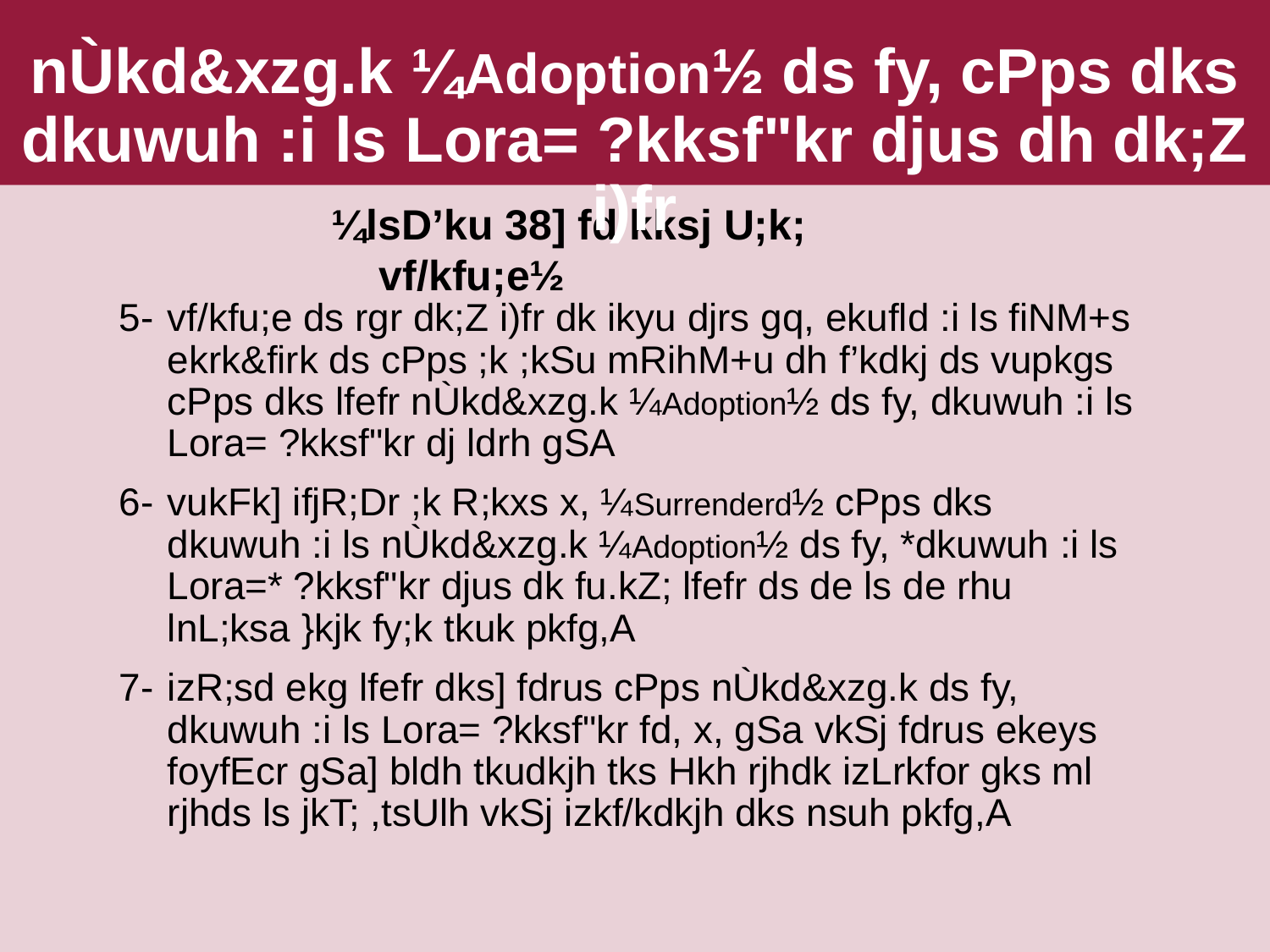

nÙkd&xzg.k ¼Adoption½ ds fy, cPps dks dkuwuh :i ls Lora= ?kksf"kr djus dh dk;Z i)fr
¼lsD’ku 38] fd’kksj U;k; vf/kfu;e½
5-	vf/kfu;e ds rgr dk;Z i)fr dk ikyu djrs gq, ekufld :i ls fiNM+s ekrk&firk ds cPps ;k ;kSu mRihM+u dh f’kdkj ds vupkgs cPps dks lfefr nÙkd&xzg.k ¼Adoption½ ds fy, dkuwuh :i ls Lora= ?kksf"kr dj ldrh gSA
6-	vukFk] ifjR;Dr ;k R;kxs x, ¼Surrenderd½ cPps dks dkuwuh :i ls nÙkd&xzg.k ¼Adoption½ ds fy, *dkuwuh :i ls Lora=* ?kksf"kr djus dk fu.kZ; lfefr ds de ls de rhu lnL;ksa }kjk fy;k tkuk pkfg,A
7-	izR;sd ekg lfefr dks] fdrus cPps nÙkd&xzg.k ds fy, dkuwuh :i ls Lora= ?kksf"kr fd, x, gSa vkSj fdrus ekeys foyfEcr gSa] bldh tkudkjh tks Hkh rjhdk izLrkfor gks ml rjhds ls jkT; ,tsUlh vkSj izkf/kdkjh dks nsuh pkfg,A